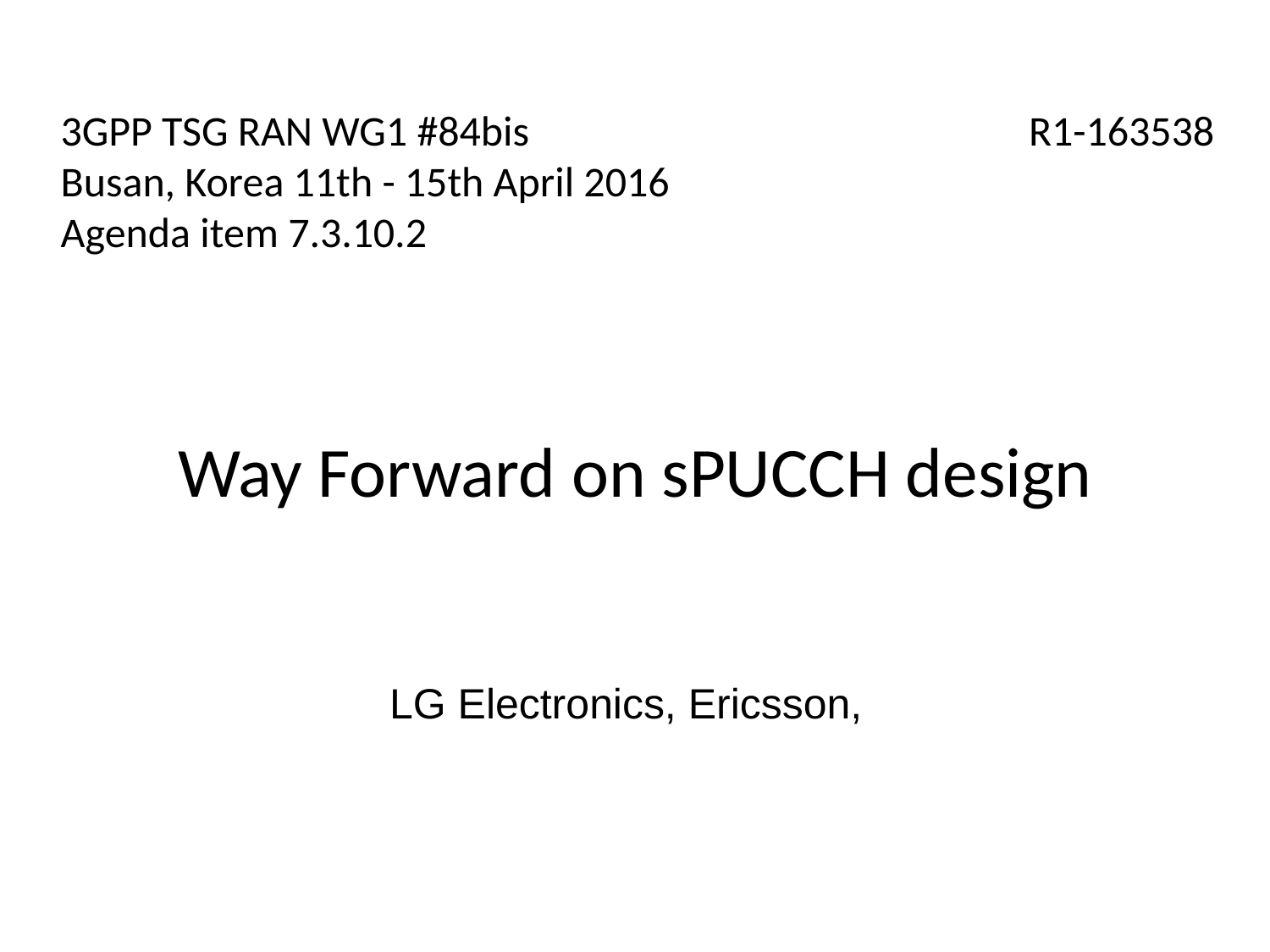

3GPP TSG RAN WG1 #84bis
Busan, Korea 11th - 15th April 2016
Agenda item 7.3.10.2
R1-163538
Way Forward on sPUCCH design
LG Electronics, Ericsson,